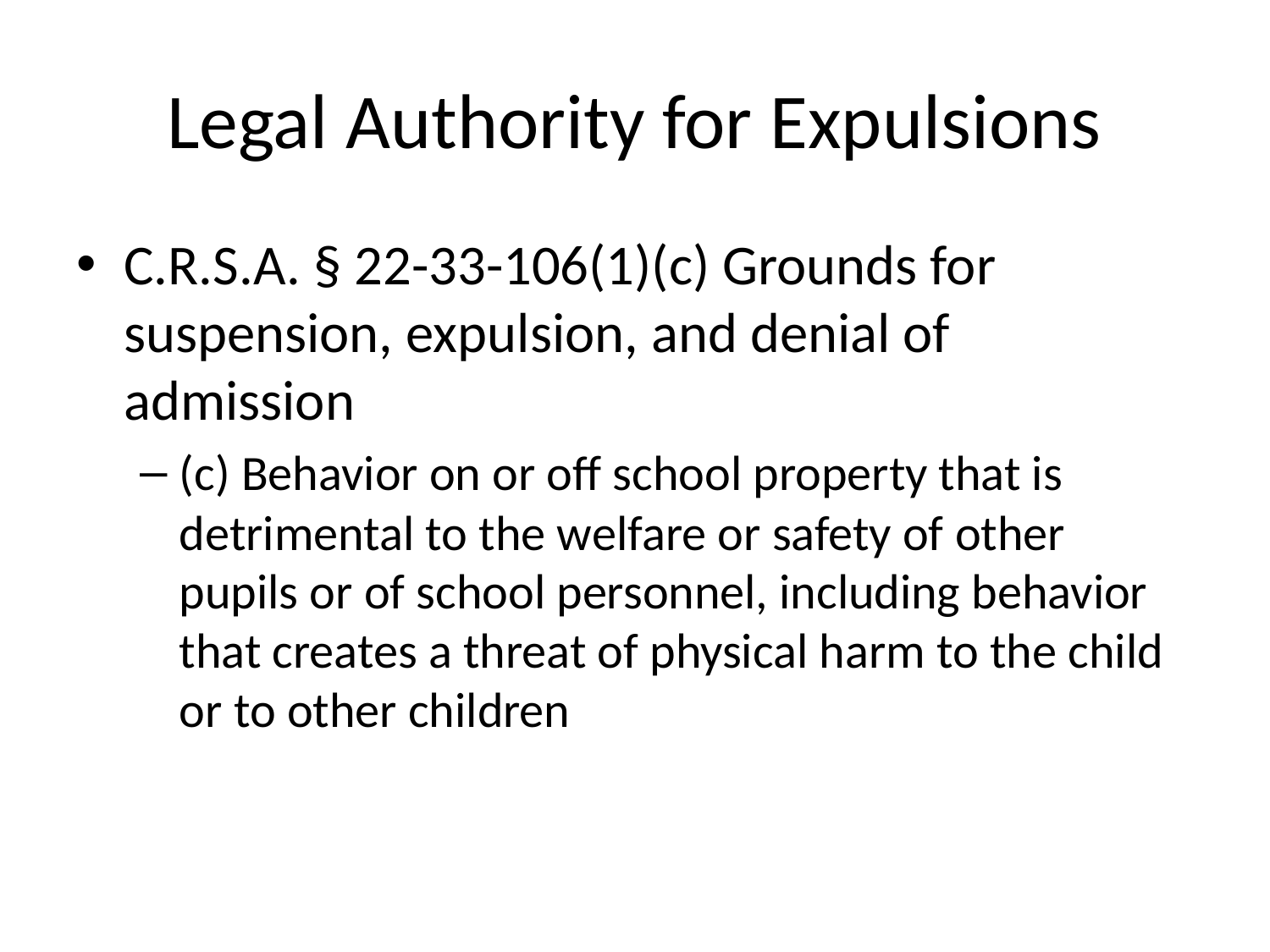

# Legal Authority for Expulsions
C.R.S.A. § 22-33-106(1)(c) Grounds for suspension, expulsion, and denial of admission
(c) Behavior on or off school property that is detrimental to the welfare or safety of other pupils or of school personnel, including behavior that creates a threat of physical harm to the child or to other children